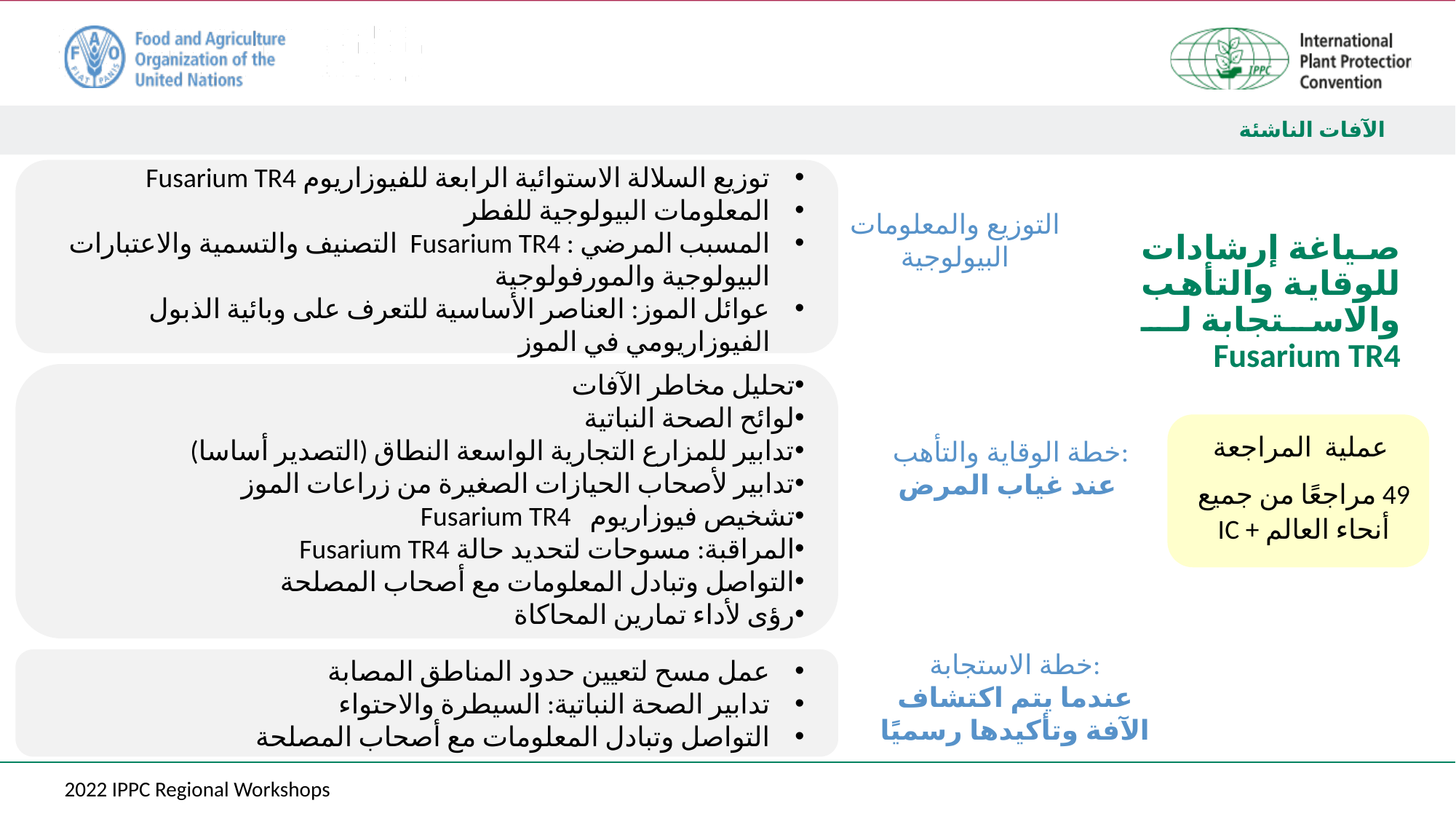

توزيع السلالة الاستوائية الرابعة للفيوزاريوم Fusarium TR4
المعلومات البيولوجية للفطر
المسبب المرضي : Fusarium TR4  التصنيف والتسمية والاعتبارات البيولوجية والمورفولوجية
عوائل الموز: العناصر الأساسية للتعرف على وبائية الذبول الفيوزاريومي في الموز
التوزيع والمعلومات البيولوجية
صياغة إرشادات للوقاية والتأهب والاستجابة لـ Fusarium TR4

تحليل مخاطر الآفات
لوائح الصحة النباتية
تدابير للمزارع التجارية الواسعة النطاق (التصدير أساسا)
تدابير لأصحاب الحيازات الصغيرة من زراعات الموز
تشخيص فيوزاريوم   Fusarium TR4
المراقبة: مسوحات لتحديد حالة Fusarium TR4
التواصل وتبادل المعلومات مع أصحاب المصلحة
رؤى لأداء تمارين المحاكاة

عملية  المراجعة
49 مراجعًا من جميع أنحاء العالم + IC
خطة الوقاية والتأهب:
عند غياب المرض
خطة الاستجابة:
عندما يتم اكتشاف الآفة وتأكيدها رسميًا

عمل مسح لتعيين حدود المناطق المصابة
تدابير الصحة النباتية: السيطرة والاحتواء
التواصل وتبادل المعلومات مع أصحاب المصلحة